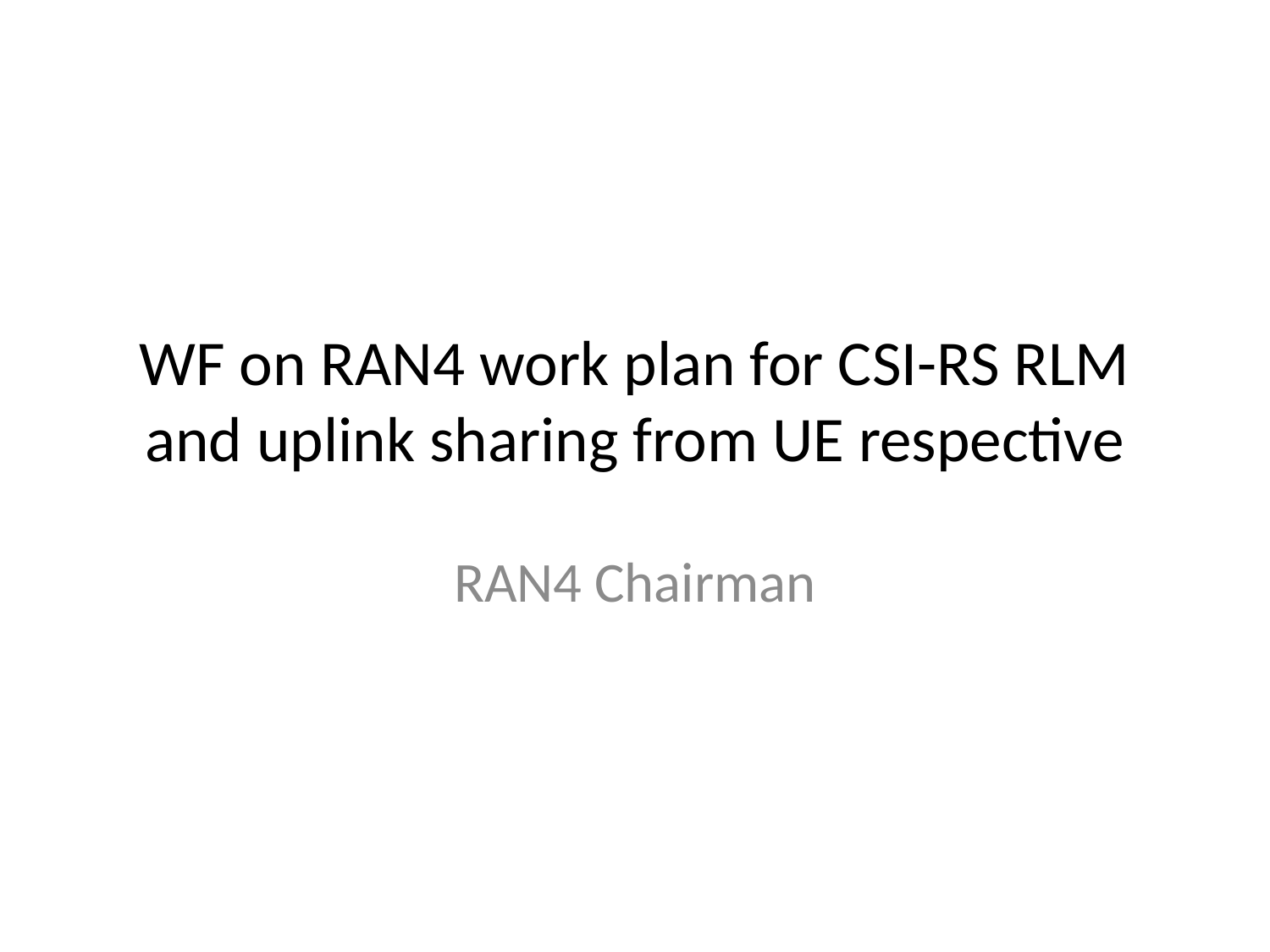

# WF on RAN4 work plan for CSI-RS RLM and uplink sharing from UE respective
RAN4 Chairman